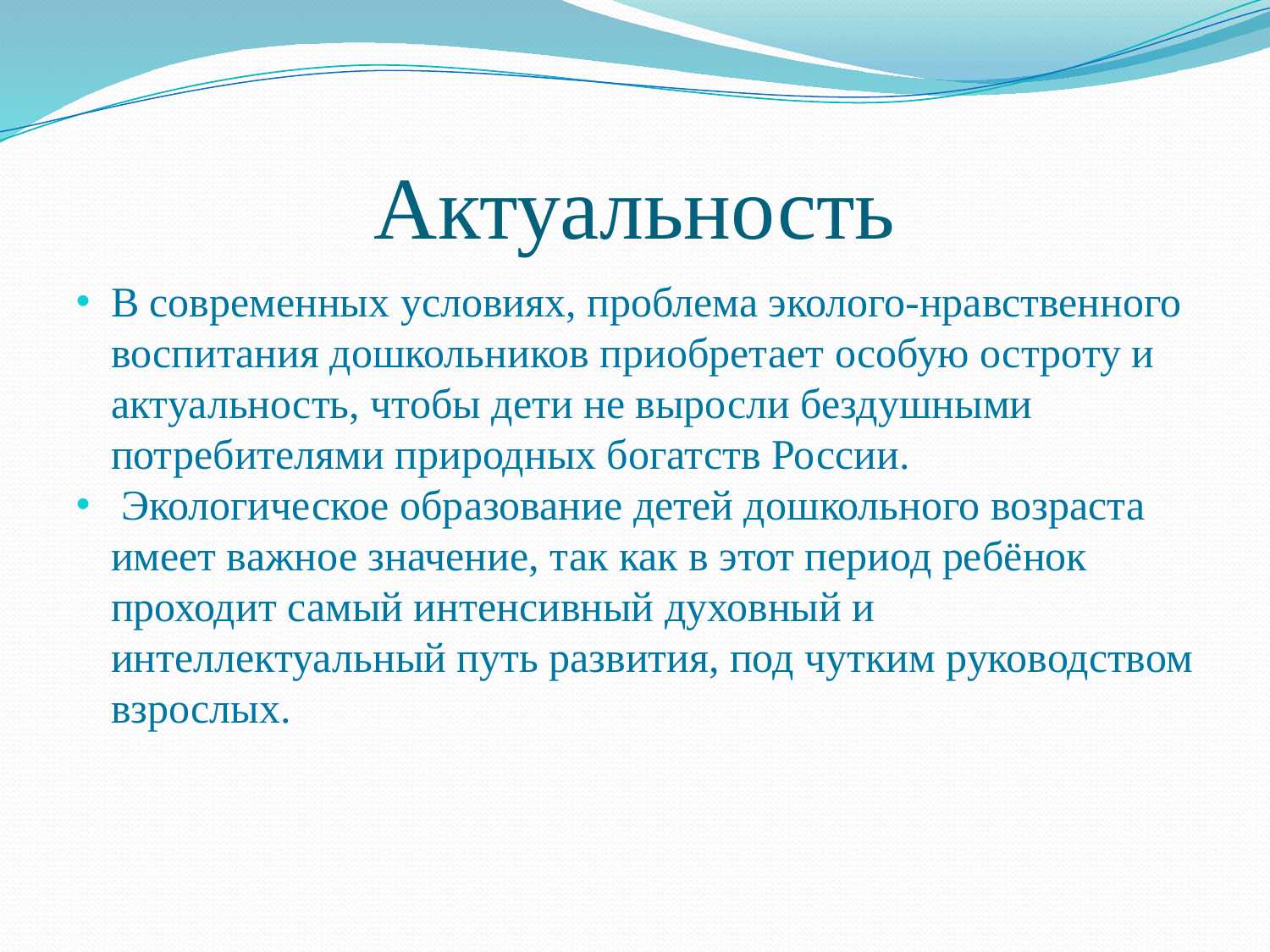

# Актуальность
В современных условиях, проблема эколого-нравственного воспитания дошкольников приобретает особую остроту и актуальность, чтобы дети не выросли бездушными потребителями природных богатств России.
 Экологическое образование детей дошкольного возраста имеет важное значение, так как в этот период ребёнок проходит самый интенсивный духовный и интеллектуальный путь развития, под чутким руководством взрослых.